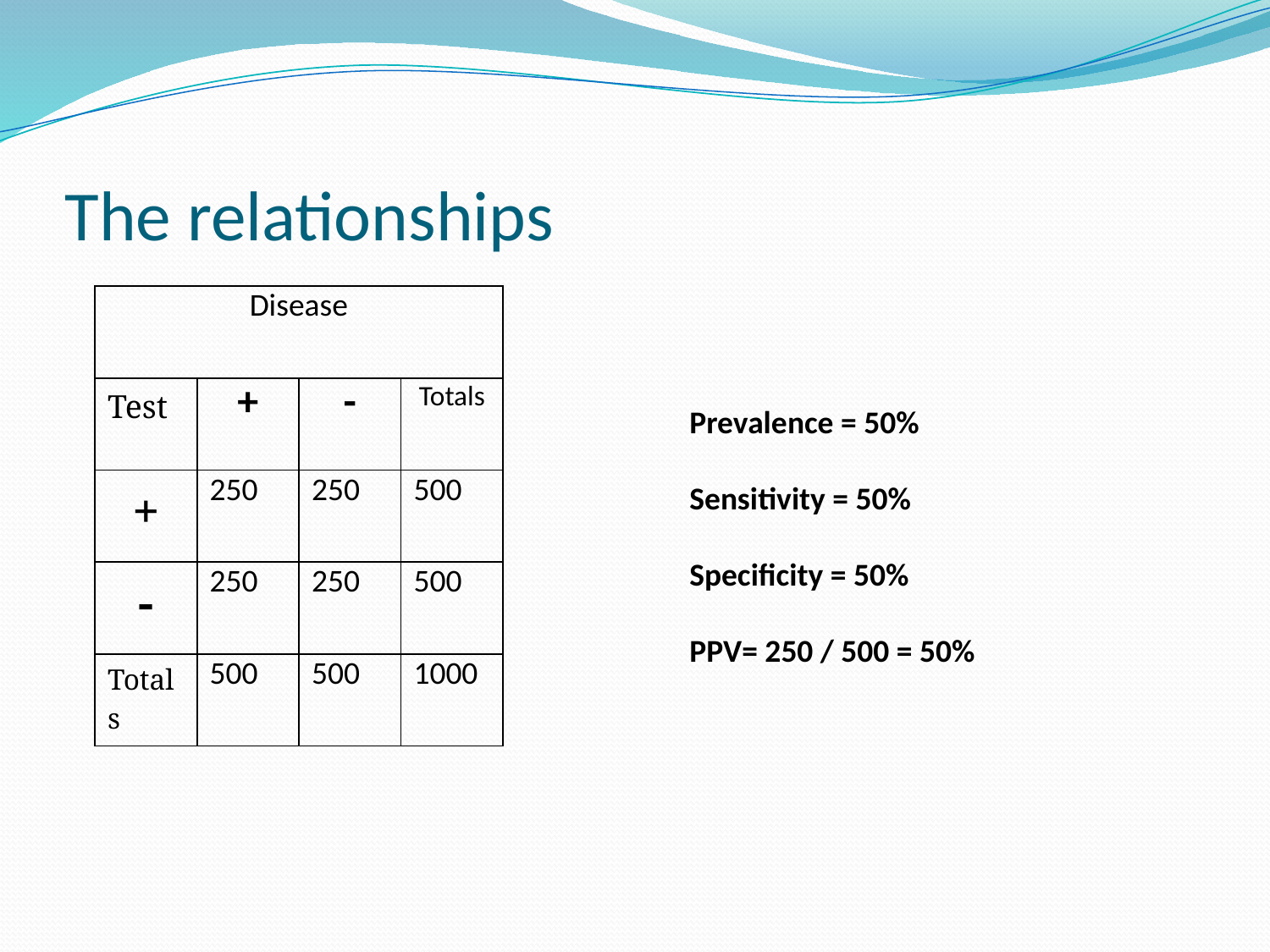

# The relationships
| Disease |  |  |  |
| --- | --- | --- | --- |
| Test | + | - | Totals |
| + | 250 | 250 | 500 |
| - | 250 | 250 | 500 |
| Totals | 500 | 500 | 1000 |
Prevalence = 50%

Sensitivity = 50%

Specificity = 50%

PPV= 250 / 500 = 50%